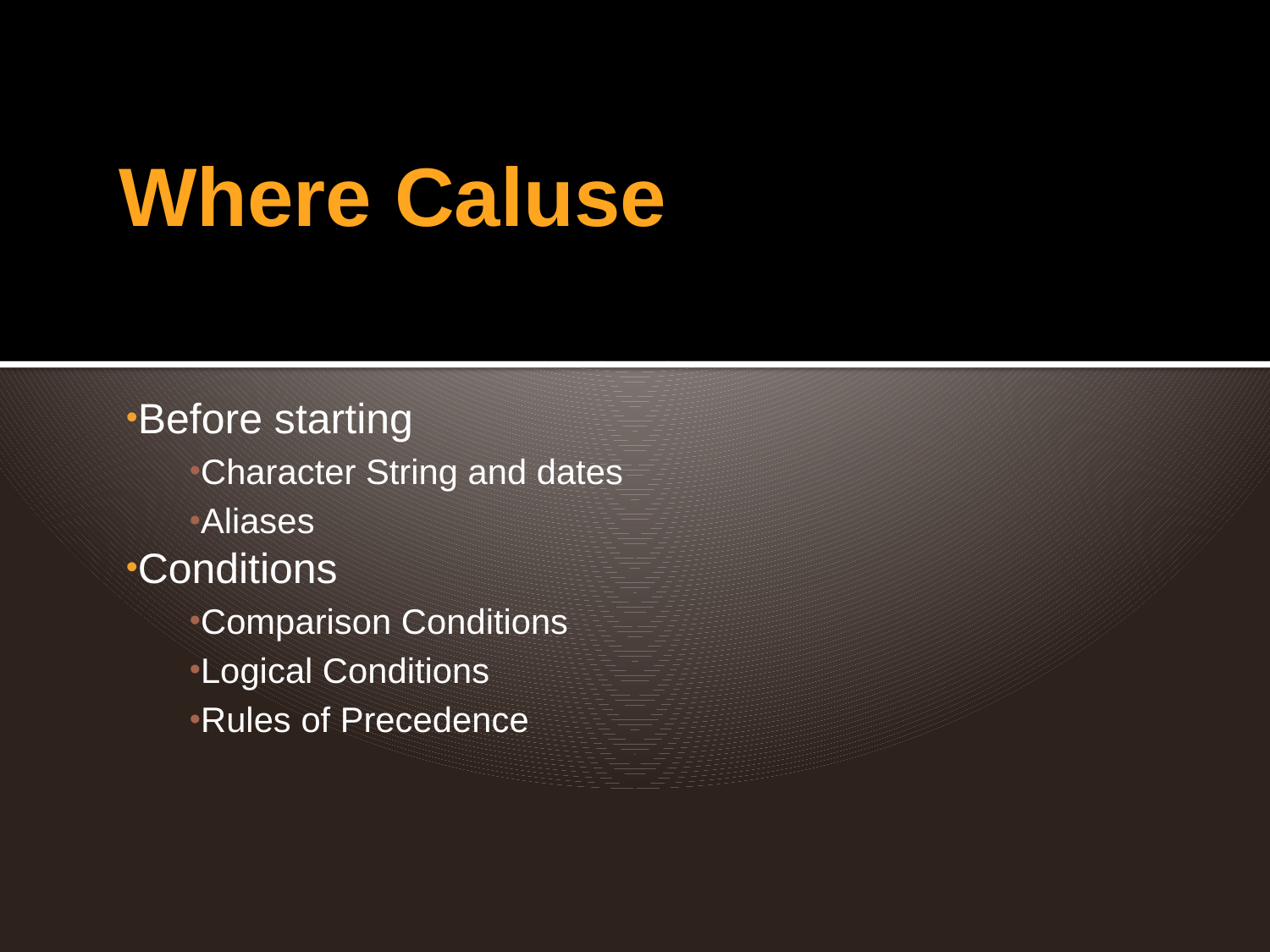

# Where Caluse
Before starting
Character String and dates
Aliases
Conditions
Comparison Conditions
Logical Conditions
Rules of Precedence